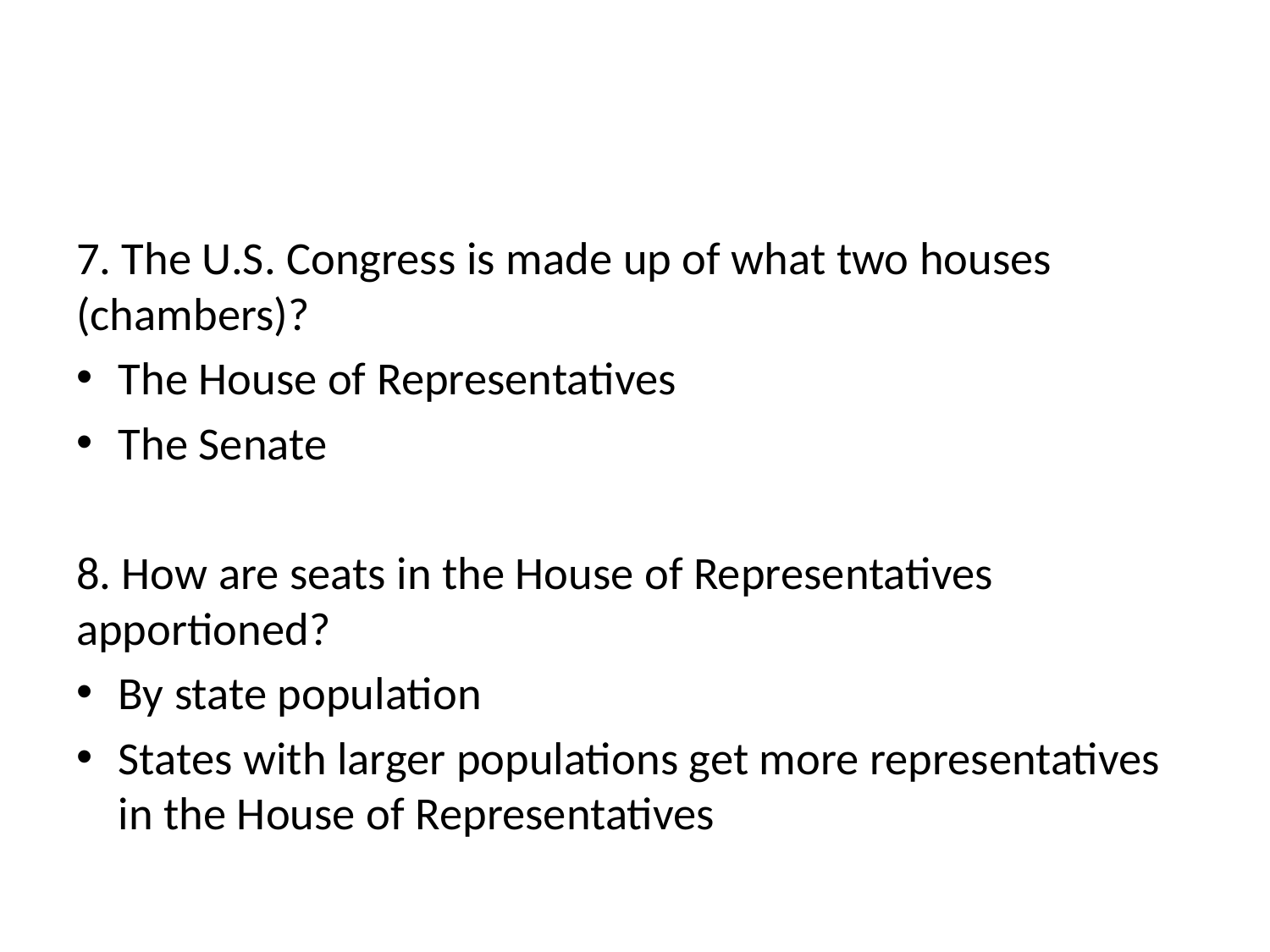

#
7. The U.S. Congress is made up of what two houses (chambers)?
The House of Representatives
The Senate

8. How are seats in the House of Representatives apportioned?
By state population
States with larger populations get more representatives in the House of Representatives